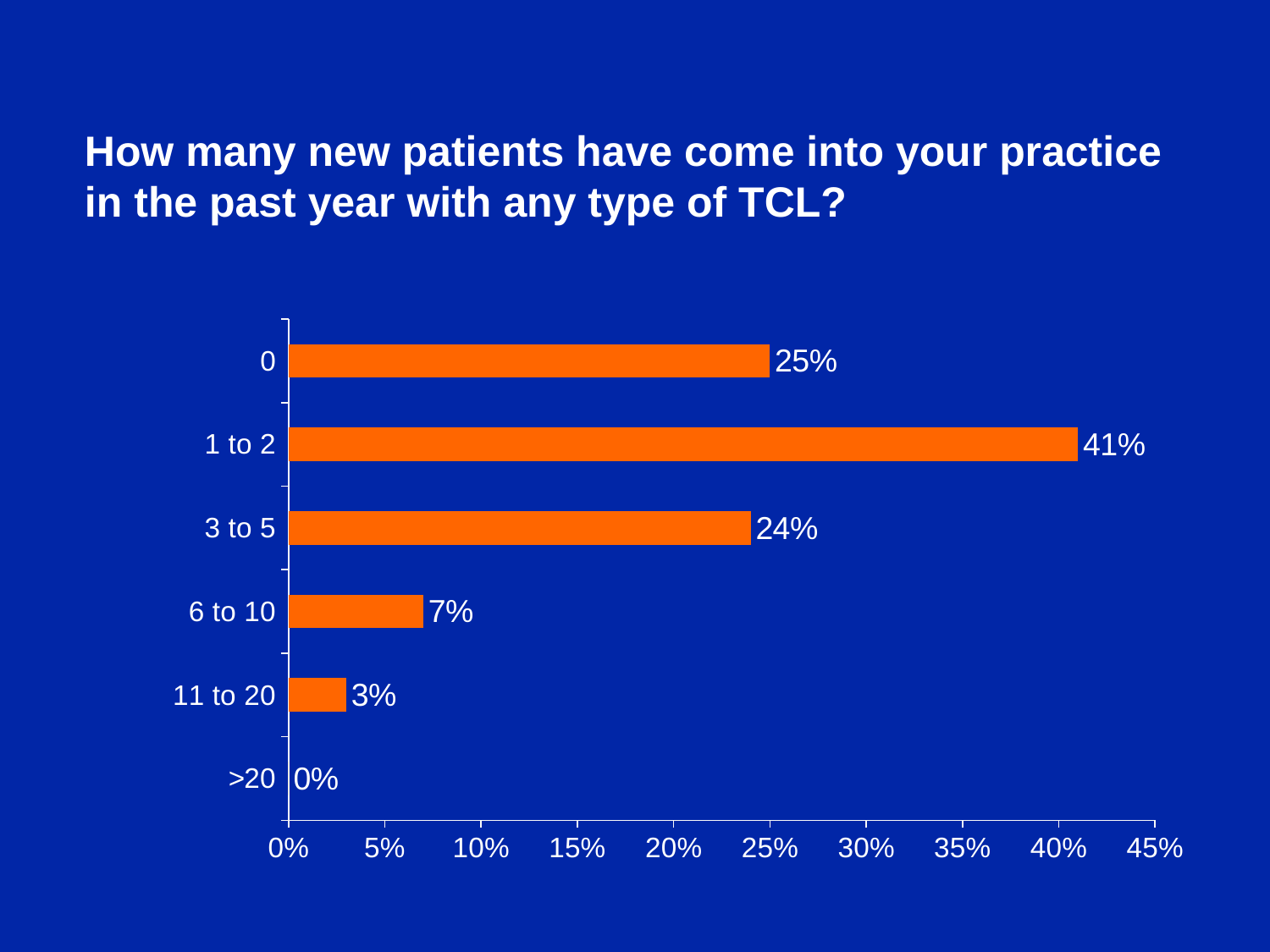

How many new patients have come into your practice in the past year with any type of TCL?

### Chart

| Category | Series 1 |
|---|---|
| >20 | 0.0 |
| 11 to 20 | 0.03 |
| 6 to 10 | 0.07 |
| 3 to 5 | 0.24 |
| 1 to 2 | 0.41 |
| 0 | 0.25 |